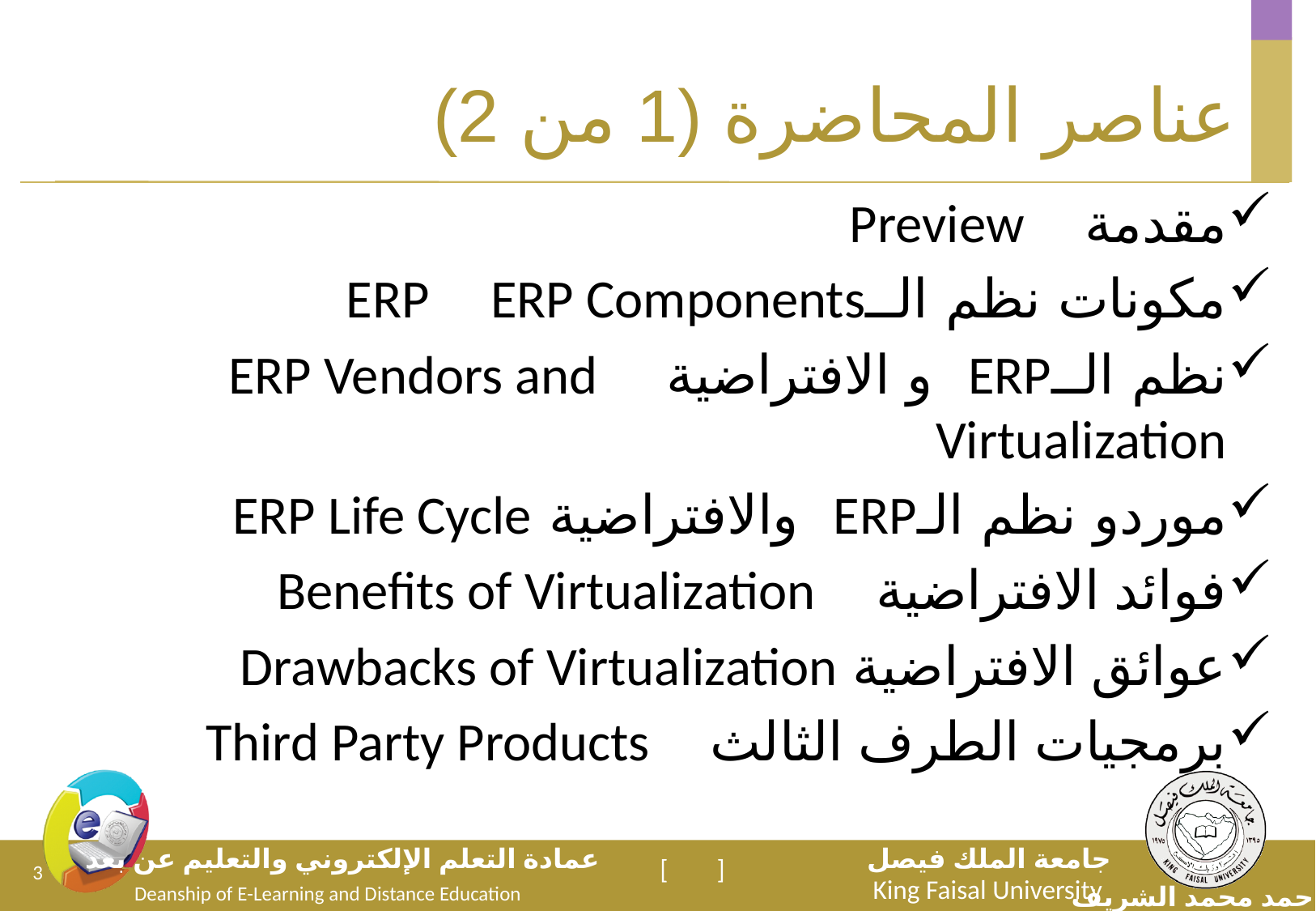

# عناصر المحاضرة (1 من 2)
مقدمة    Preview
مكونات نظم الــERP     ERP Components
نظم الــERP  و الافتراضية    ERP Vendors and Virtualization
موردو نظم الـERP  والافتراضية ERP Life Cycle
فوائد الافتراضية    Benefits of Virtualization
عوائق الافتراضية Drawbacks of Virtualization
برمجيات الطرف الثالث    Third Party Products

3